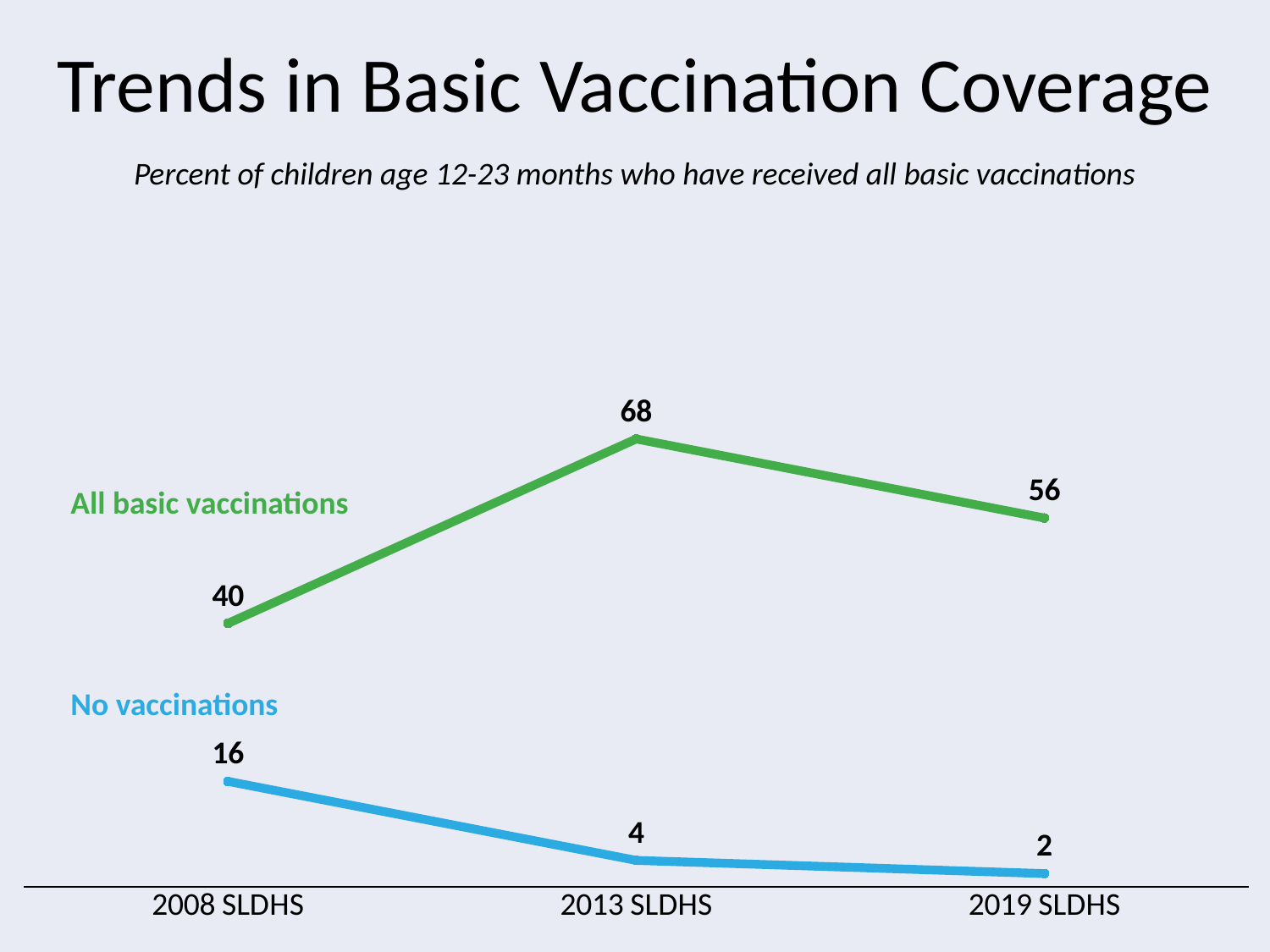

# Trends in Basic Vaccination Coverage
Percent of children age 12-23 months who have received all basic vaccinations

### Chart

| Category |  2 | No vaccinations |
|---|---|---|
| 2008 SLDHS | 40.0 | 16.0 |
| 2013 SLDHS | 68.0 | 4.0 |
| 2019 SLDHS | 56.0 | 2.0 |
All basic vaccinations
No vaccinations